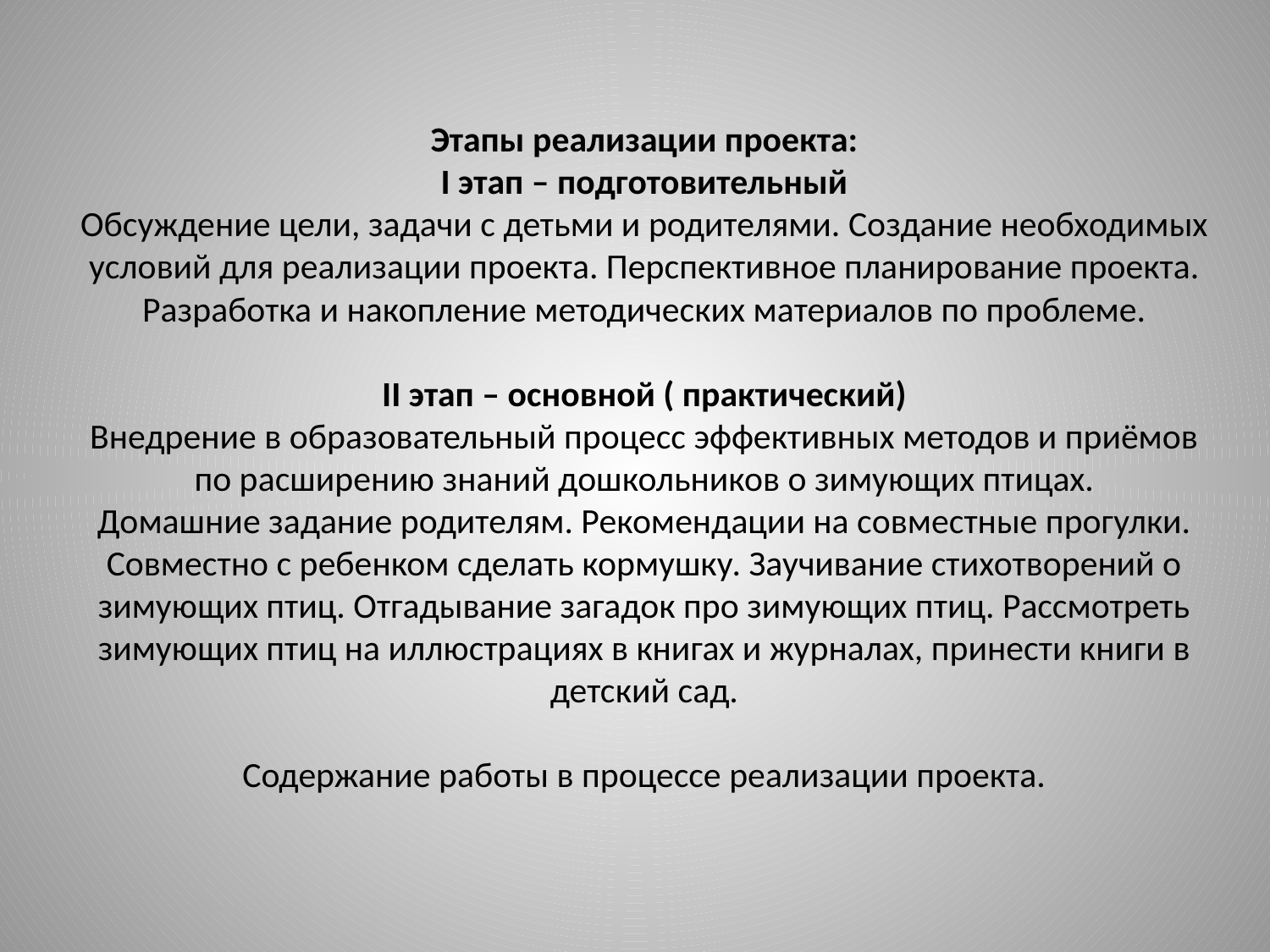

# Этапы реализации проекта: I этап – подготовительный Обсуждение цели, задачи с детьми и родителями. Создание необходимых условий для реализации проекта. Перспективное планирование проекта. Разработка и накопление методических материалов по проблеме. II этап – основной ( практический) Внедрение в образовательный процесс эффективных методов и приёмов по расширению знаний дошкольников о зимующих птицах. Домашние задание родителям. Рекомендации на совместные прогулки. Совместно с ребенком сделать кормушку. Заучивание стихотворений о зимующих птиц. Отгадывание загадок про зимующих птиц. Рассмотреть зимующих птиц на иллюстрациях в книгах и журналах, принести книги в детский сад. Содержание работы в процессе реализации проекта.